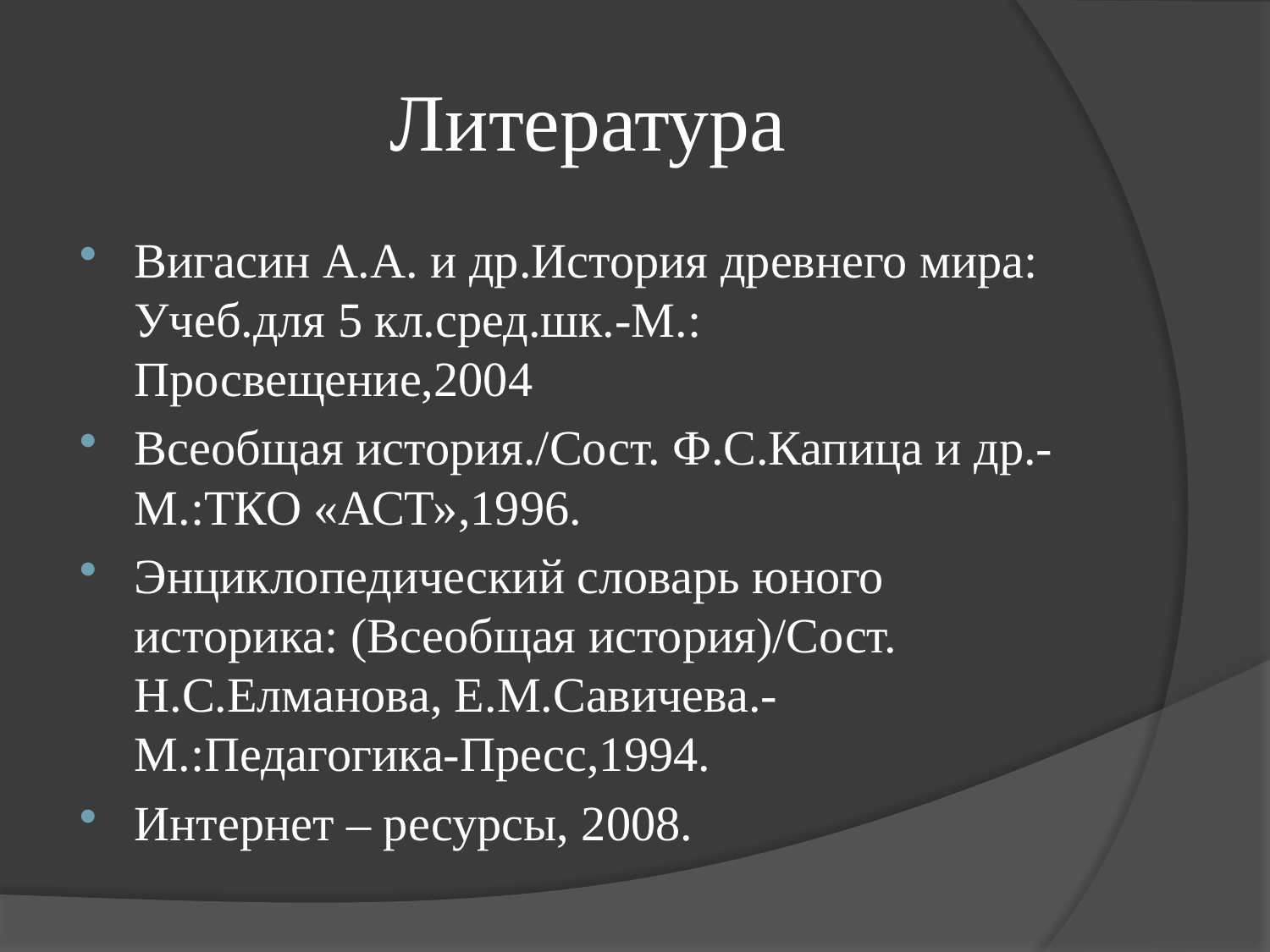

# Литература
Вигасин А.А. и др.История древнего мира: Учеб.для 5 кл.сред.шк.-М.: Просвещение,2004
Всеобщая история./Сост. Ф.С.Капица и др.-М.:ТКО «АСТ»,1996.
Энциклопедический словарь юного историка: (Всеобщая история)/Сост. Н.С.Елманова, Е.М.Савичева.- М.:Педагогика-Пресс,1994.
Интернет – ресурсы, 2008.